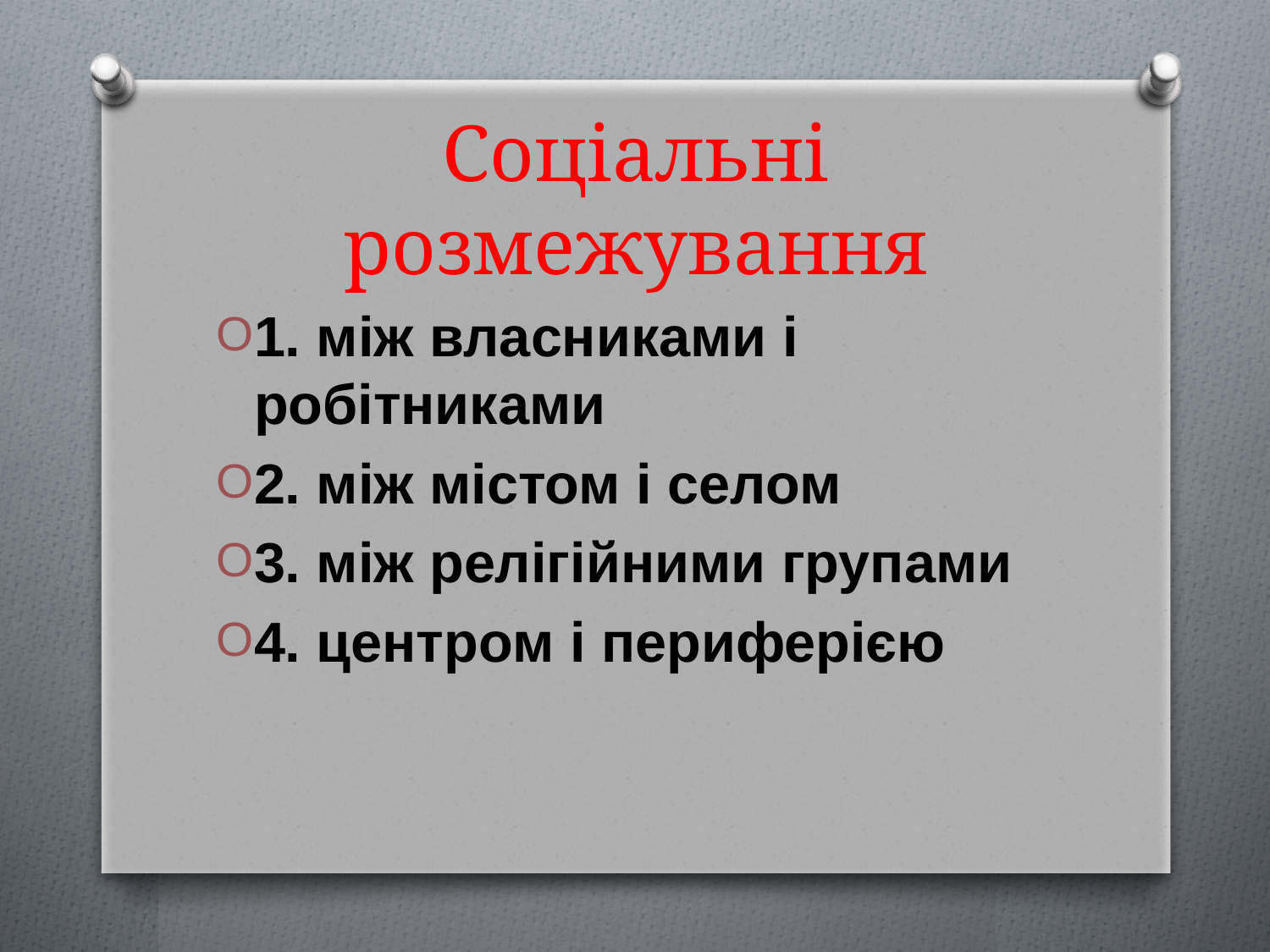

# Соціальні розмежування
1. між власниками і робітниками
2. між містом і селом
3. між релігійними групами
4. центром і периферією